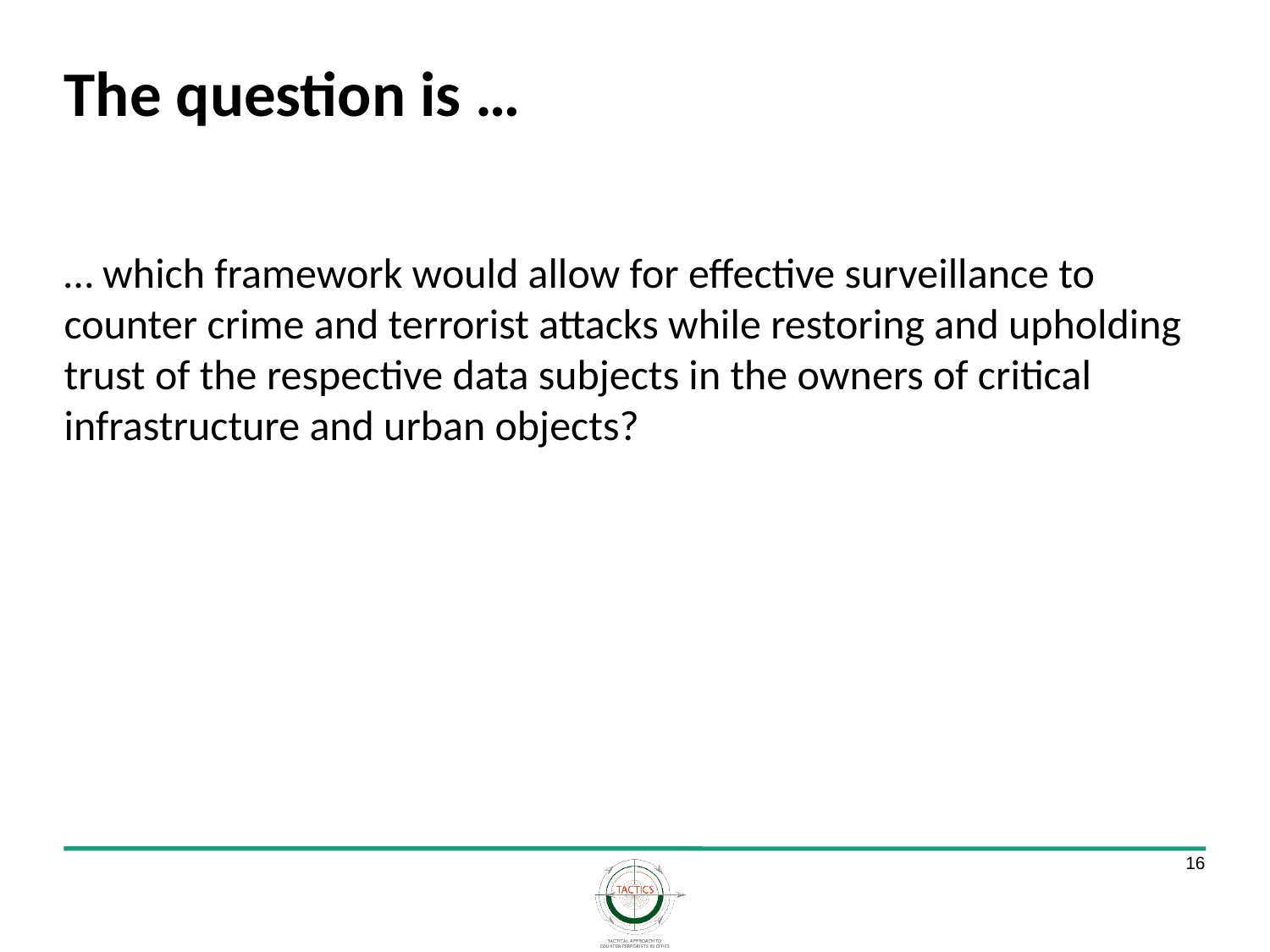

# The question is …
… which framework would allow for effective surveillance to counter crime and terrorist attacks while restoring and upholding trust of the respective data subjects in the owners of critical infrastructure and urban objects?